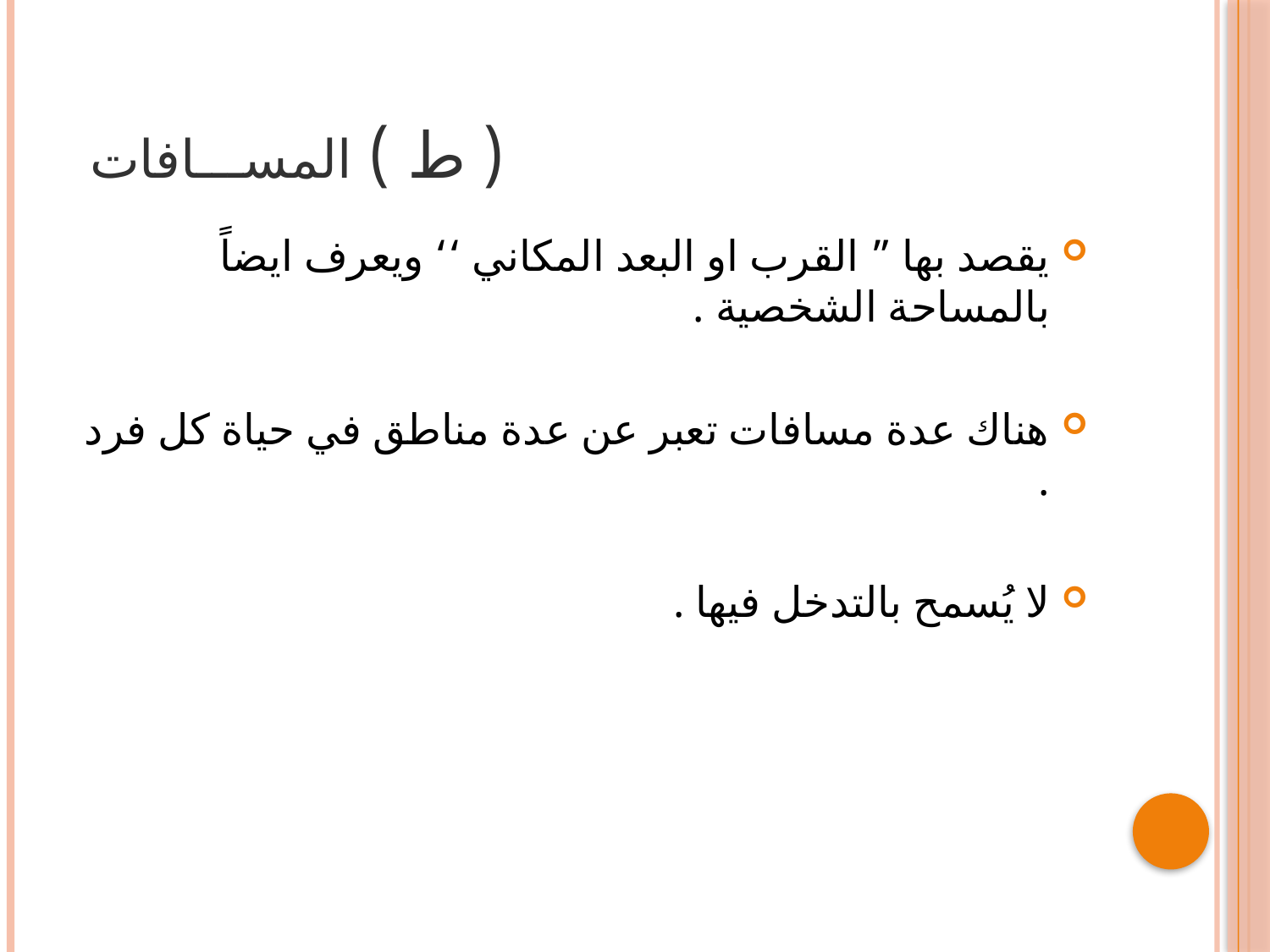

# ( ط ) المســـافات
يقصد بها ” القرب او البعد المكاني ‘‘ ويعرف ايضاً بالمساحة الشخصية .

هناك عدة مسافات تعبر عن عدة مناطق في حياة كل فرد .

لا يُسمح بالتدخل فيها .